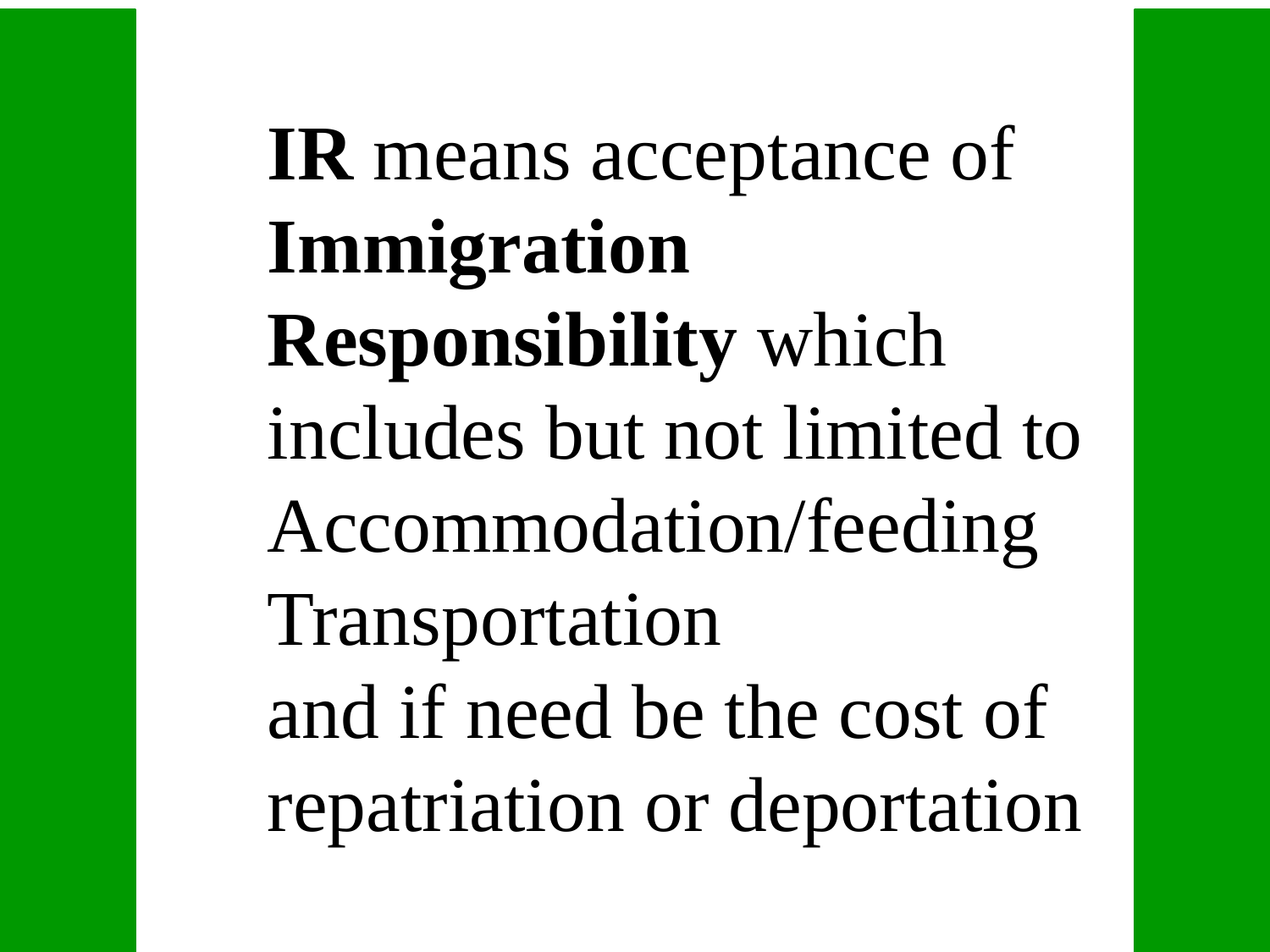

IR means acceptance of Immigration Responsibility which includes but not limited to
Accommodation/feeding
Transportation
and if need be the cost of repatriation or deportation